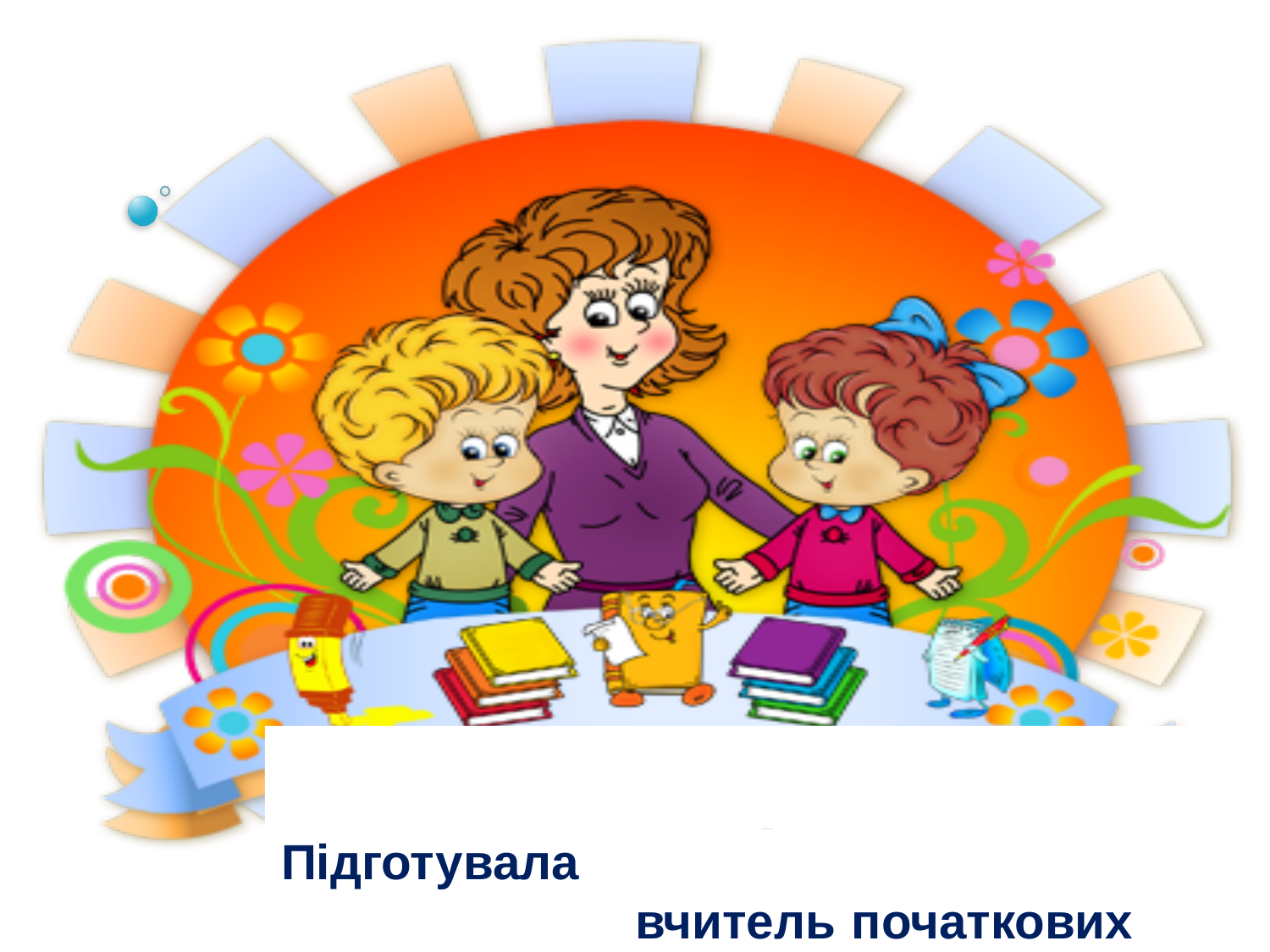

# ГРА - МАНДРІВКА «СВІТ ПРОФЕСІЙ»
Підготувала                                                                 вчитель початкових класів Балаєва Н.О.